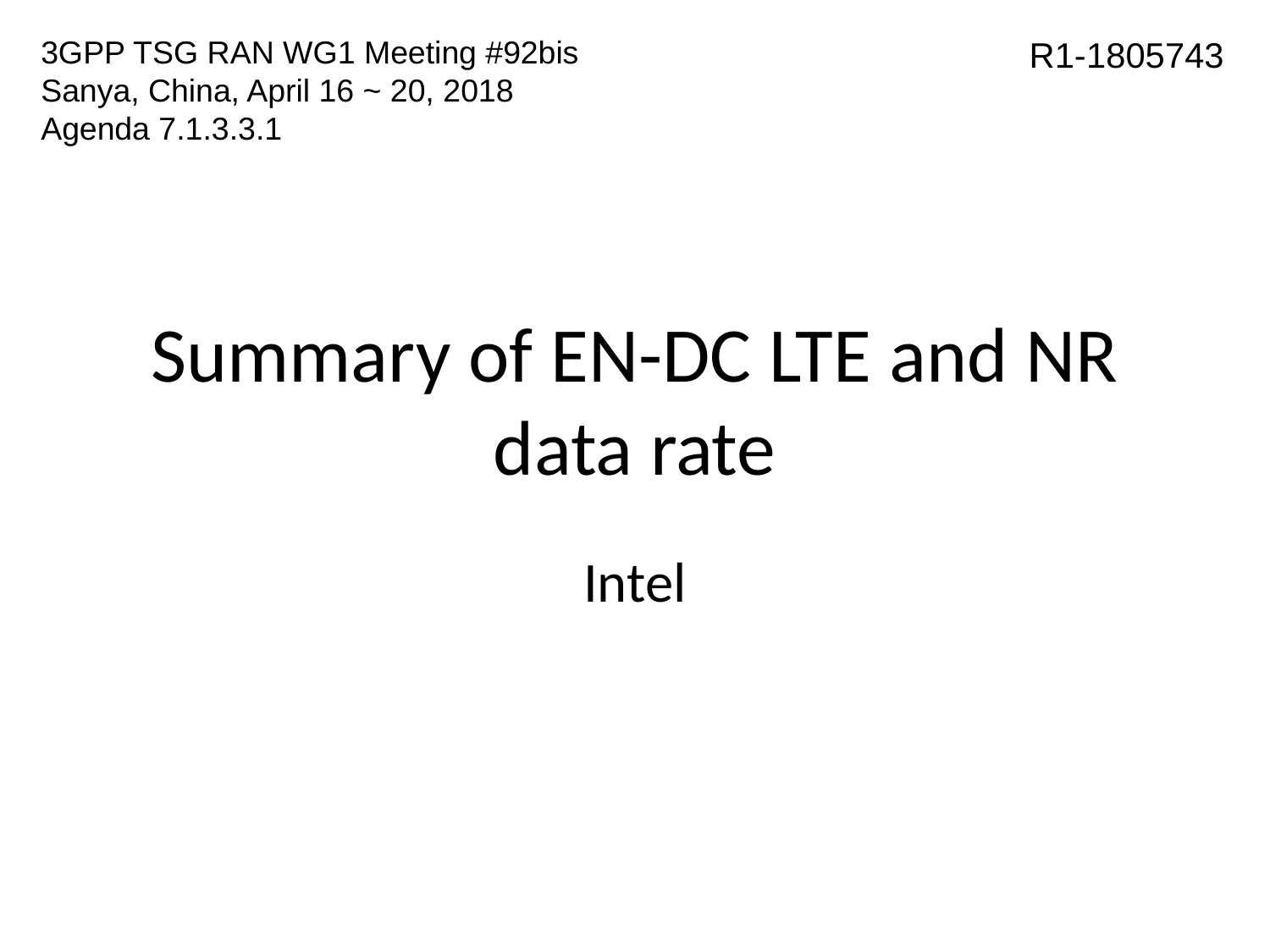

3GPP TSG RAN WG1 Meeting #92bis
Sanya, China, April 16 ~ 20, 2018
Agenda 7.1.3.3.1
R1-1805743
# Summary of EN-DC LTE and NR data rate
Intel